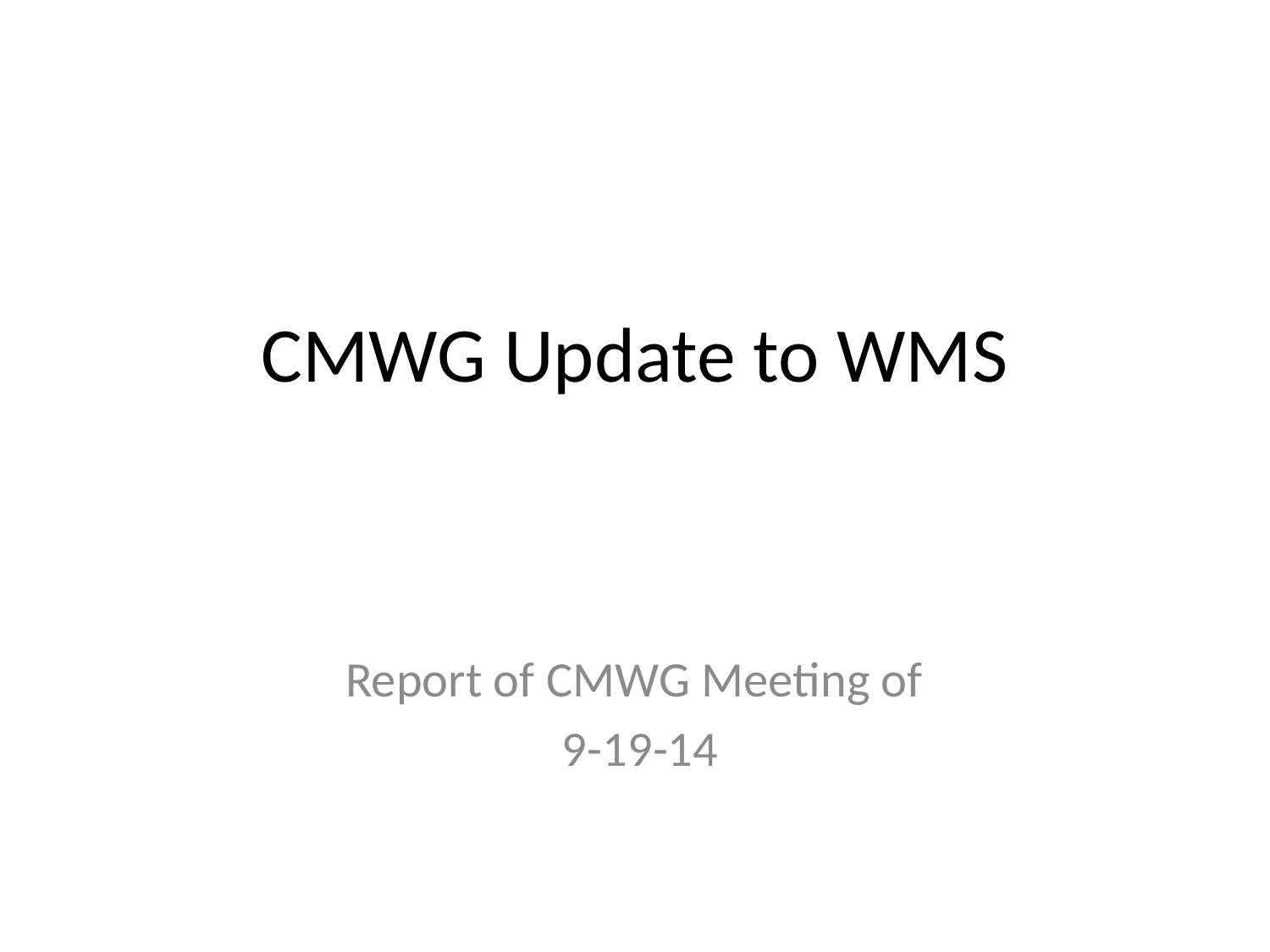

# CMWG Update to WMS

Report of CMWG Meeting of
9-19-14